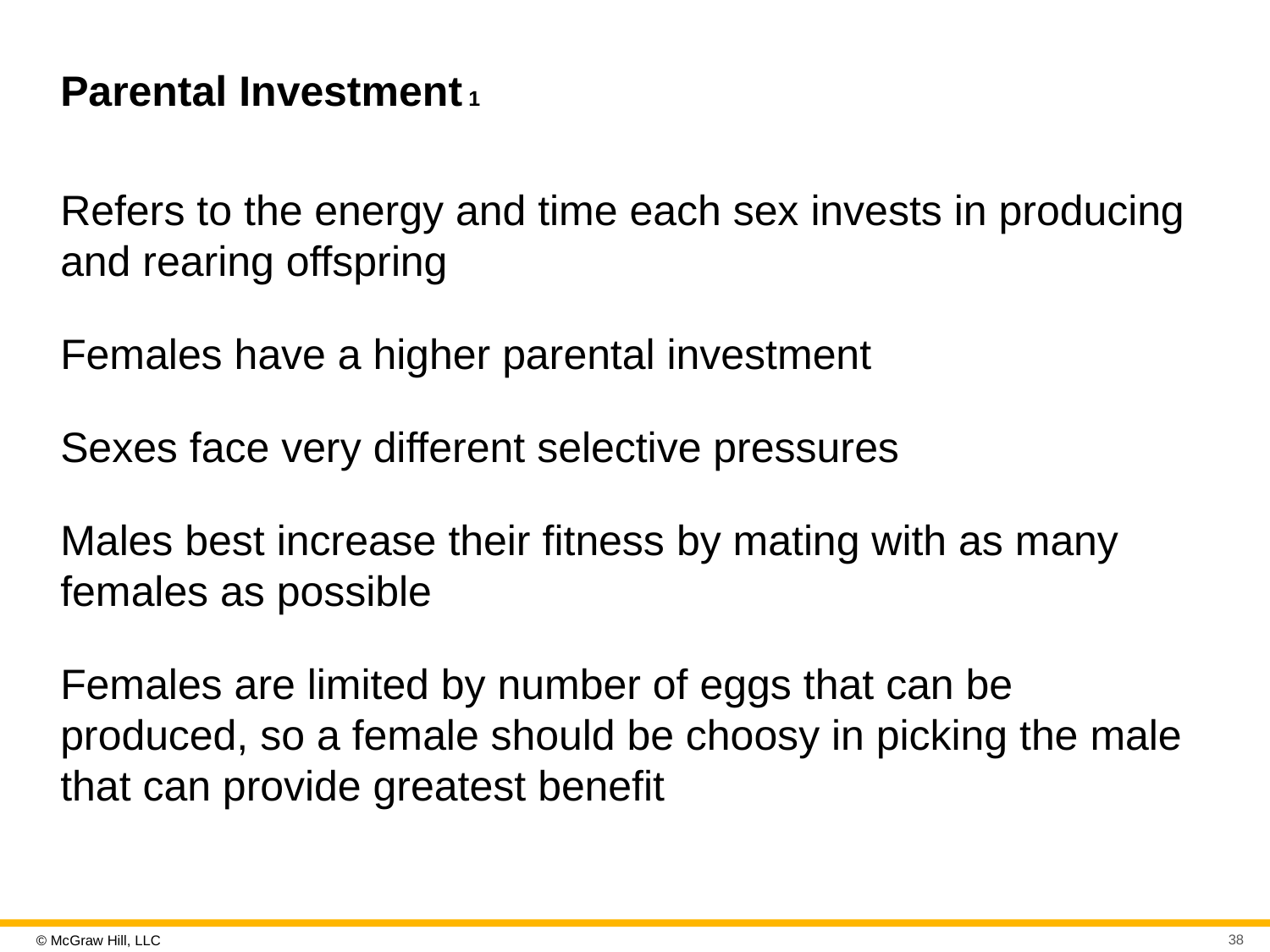

# Parental Investment 1
Refers to the energy and time each sex invests in producing and rearing offspring
Females have a higher parental investment
Sexes face very different selective pressures
Males best increase their fitness by mating with as many females as possible
Females are limited by number of eggs that can be produced, so a female should be choosy in picking the male that can provide greatest benefit
38